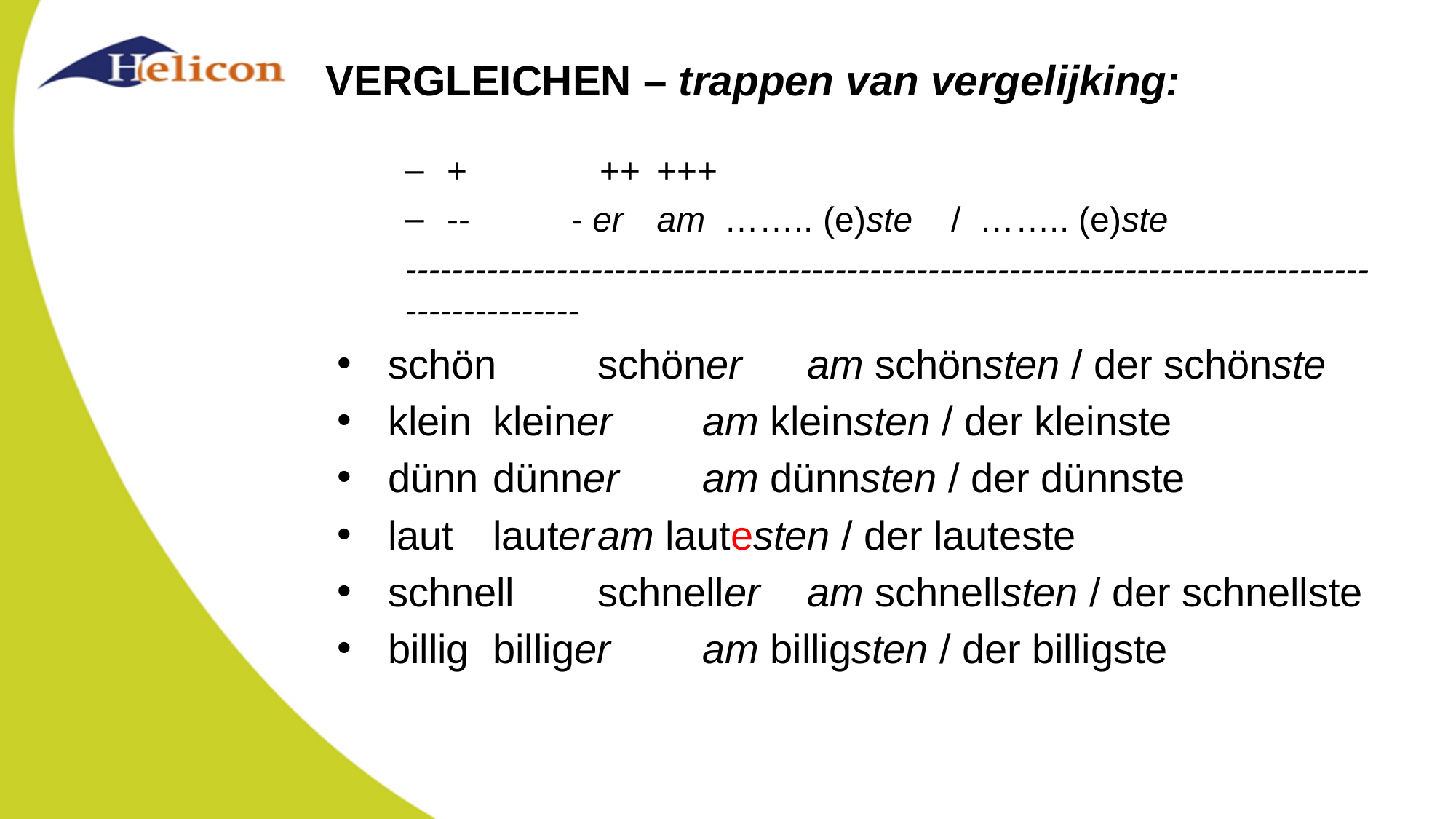

# VERGLEICHEN – trappen van vergelijking:
+			     ++				+++
-- 		  - er			am  …….. (e)ste    /  …….. (e)ste
--------------------------------------------------------------------------------------------------
schön 		schöner 		am schönsten / der schönste
klein 		kleiner		am kleinsten / der kleinste
dünn		dünner		am dünnsten / der dünnste
laut			lauter			am lautesten / der lauteste
schnell		schneller		am schnellsten / der schnellste
billig			billiger		am billigsten / der billigste